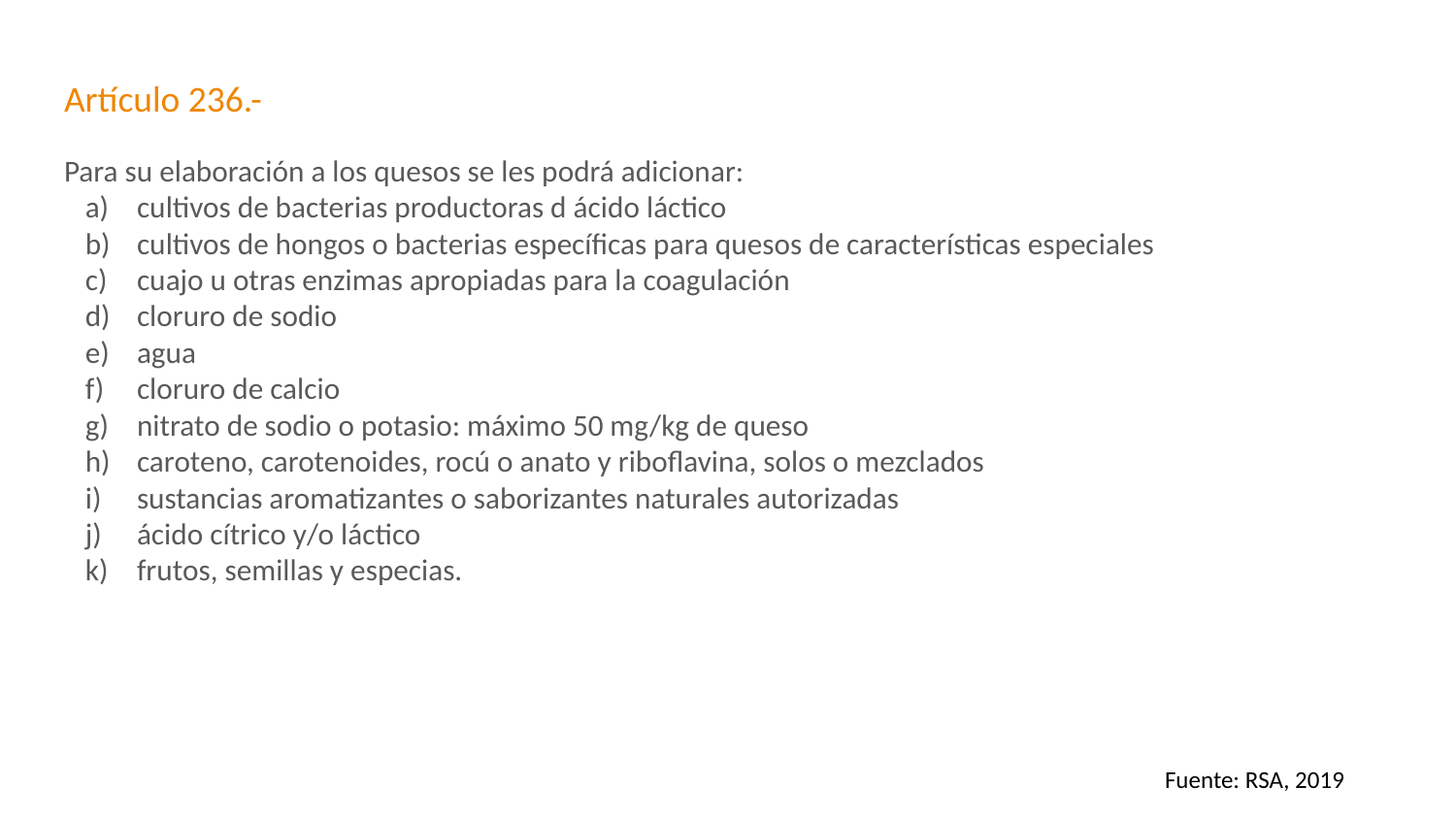

Artículo 236.-
Para su elaboración a los quesos se les podrá adicionar:
cultivos de bacterias productoras d ácido láctico
cultivos de hongos o bacterias específicas para quesos de características especiales
cuajo u otras enzimas apropiadas para la coagulación
cloruro de sodio
agua
cloruro de calcio
nitrato de sodio o potasio: máximo 50 mg/kg de queso
caroteno, carotenoides, rocú o anato y riboflavina, solos o mezclados
sustancias aromatizantes o saborizantes naturales autorizadas
ácido cítrico y/o láctico
frutos, semillas y especias.

Fuente: RSA, 2019